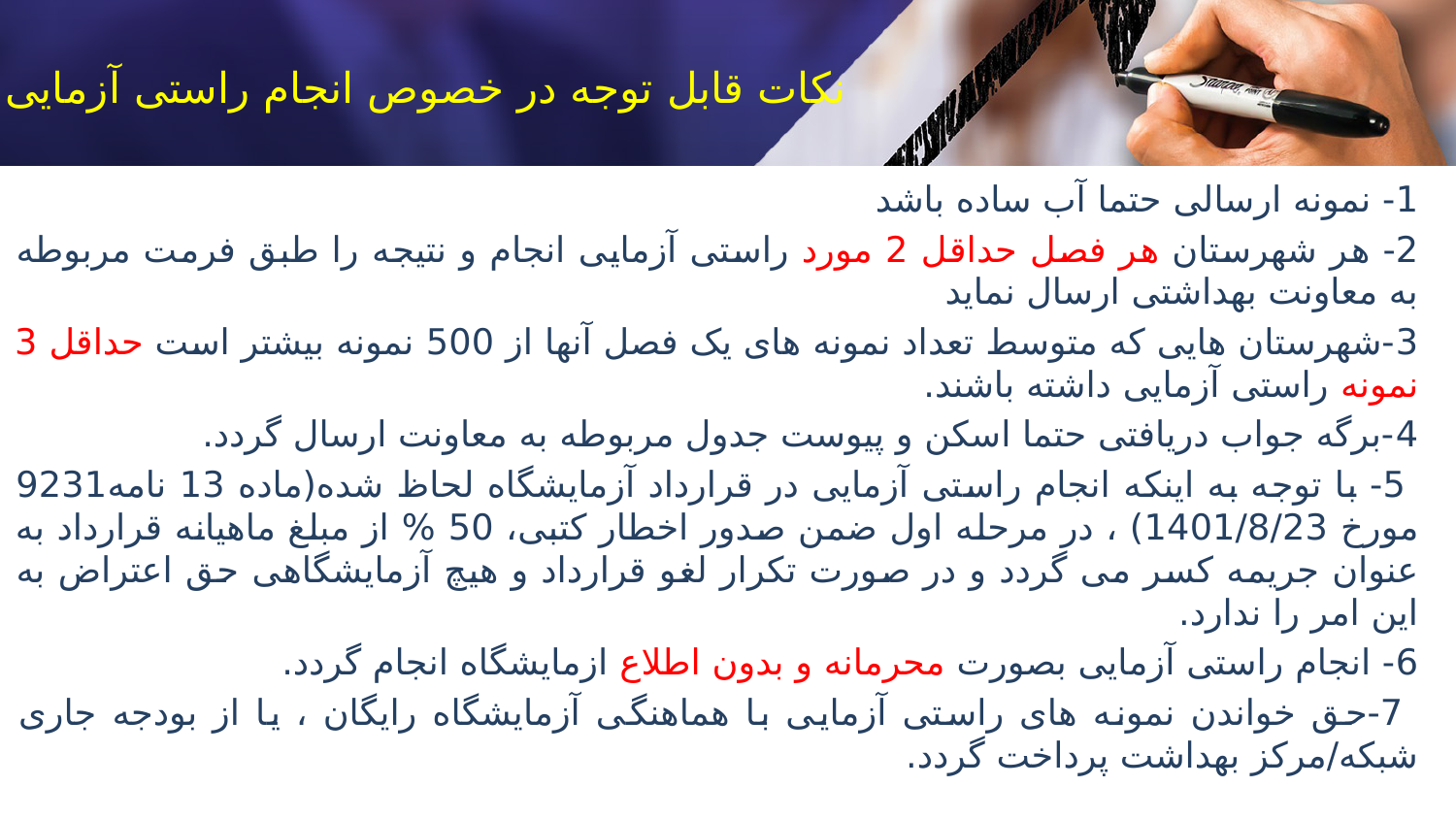

# نکات قابل توجه در خصوص انجام راستی آزمایی :
1- نمونه ارسالی حتما آب ساده باشد
2- هر شهرستان هر فصل حداقل 2 مورد راستی آزمایی انجام و نتیجه را طبق فرمت مربوطه به معاونت بهداشتی ارسال نماید
3-شهرستان هایی که متوسط تعداد نمونه های یک فصل آنها از 500 نمونه بیشتر است حداقل 3 نمونه راستی آزمایی داشته باشند.
4-برگه جواب دریافتی حتما اسکن و پیوست جدول مربوطه به معاونت ارسال گردد.
 5- با توجه به اینکه انجام راستی آزمایی در قرارداد آزمایشگاه لحاظ شده(ماده 13 نامه9231 مورخ 1401/8/23) ، در مرحله اول ضمن صدور اخطار کتبی، 50 % از مبلغ ماهیانه قرارداد به عنوان جریمه کسر می گردد و در صورت تکرار لغو قرارداد و هیچ آزمایشگاهی حق اعتراض به این امر را ندارد.
6- انجام راستی آزمایی بصورت محرمانه و بدون اطلاع ازمایشگاه انجام گردد.
 7-حق خواندن نمونه های راستی آزمایی با هماهنگی آزمایشگاه رایگان ، یا از بودجه جاری شبکه/مرکز بهداشت پرداخت گردد.